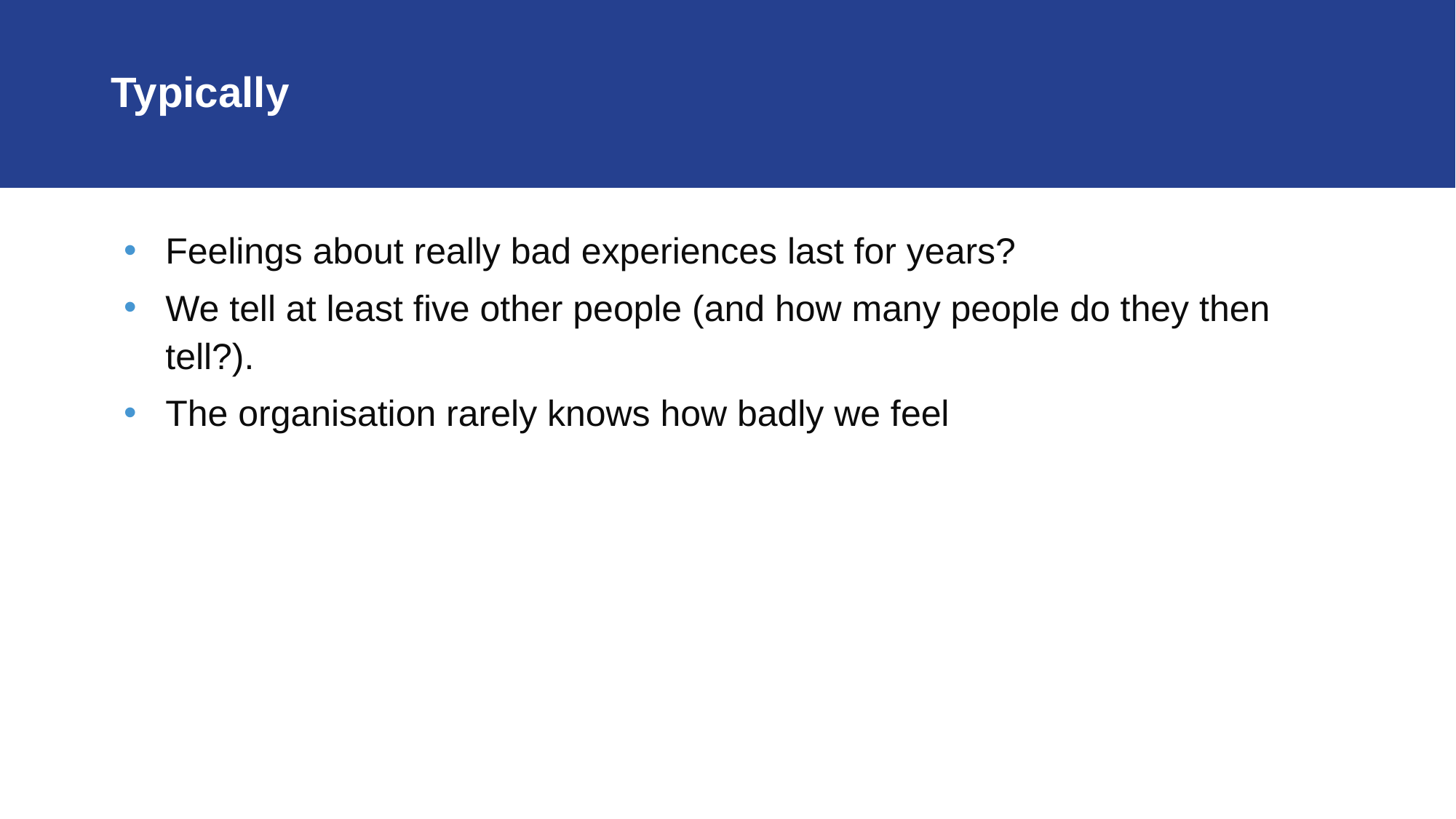

# Typically
Feelings about really bad experiences last for years?
We tell at least five other people (and how many people do they then tell?).
The organisation rarely knows how badly we feel